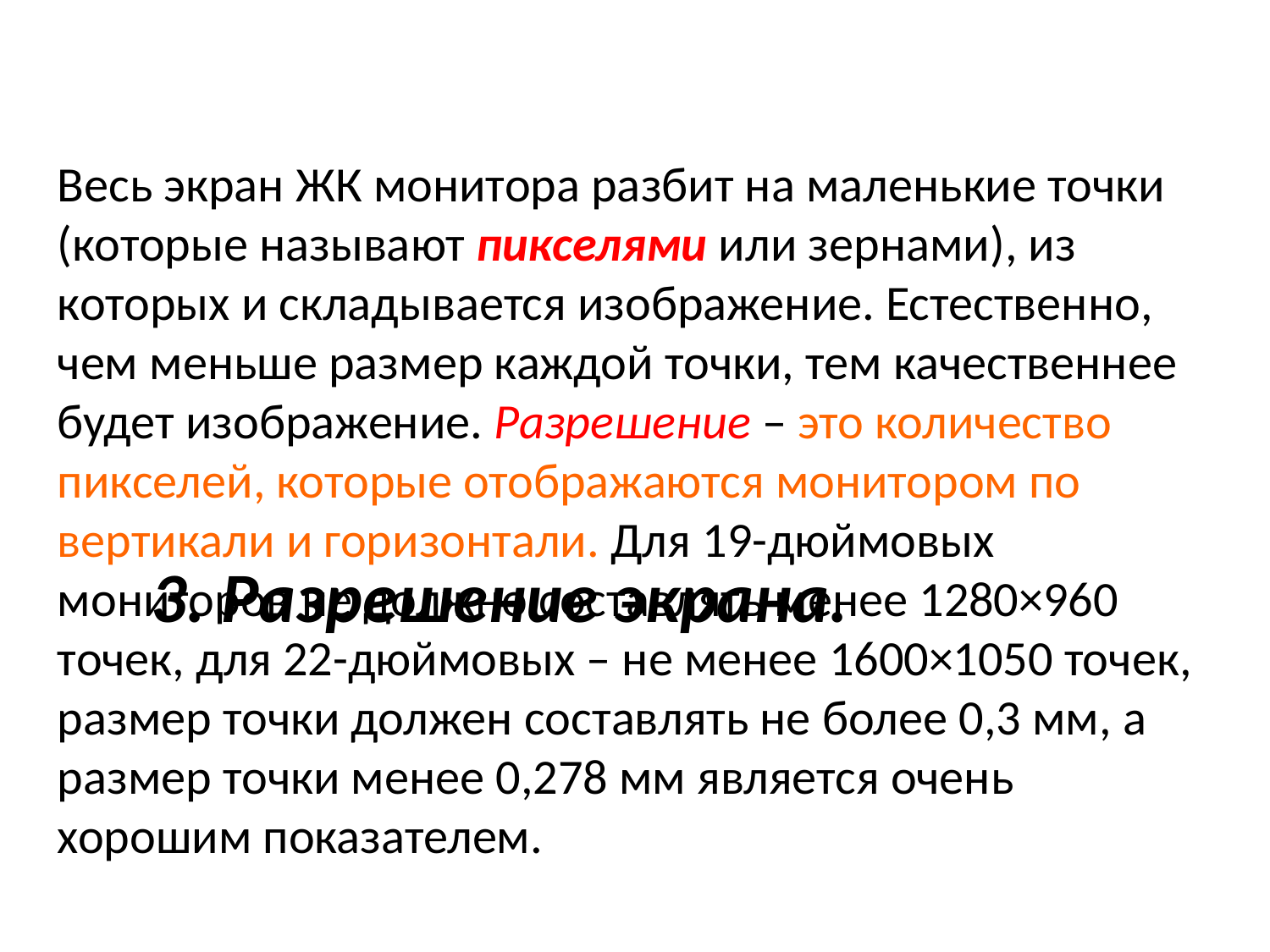

Весь экран ЖК монитора разбит на маленькие точки (которые называют пикселями или зернами), из которых и складывается изображение. Естественно, чем меньше размер каждой точки, тем качественнее будет изображение. Разрешение – это количество пикселей, которые отображаются монитором по вертикали и горизонтали. Для 19-дюймовых мониторов не должно составлять менее 1280×960 точек, для 22-дюймовых – не менее 1600×1050 точек, размер точки должен составлять не более 0,3 мм, а размер точки менее 0,278 мм является очень хорошим показателем.
3. Разрешение экрана.